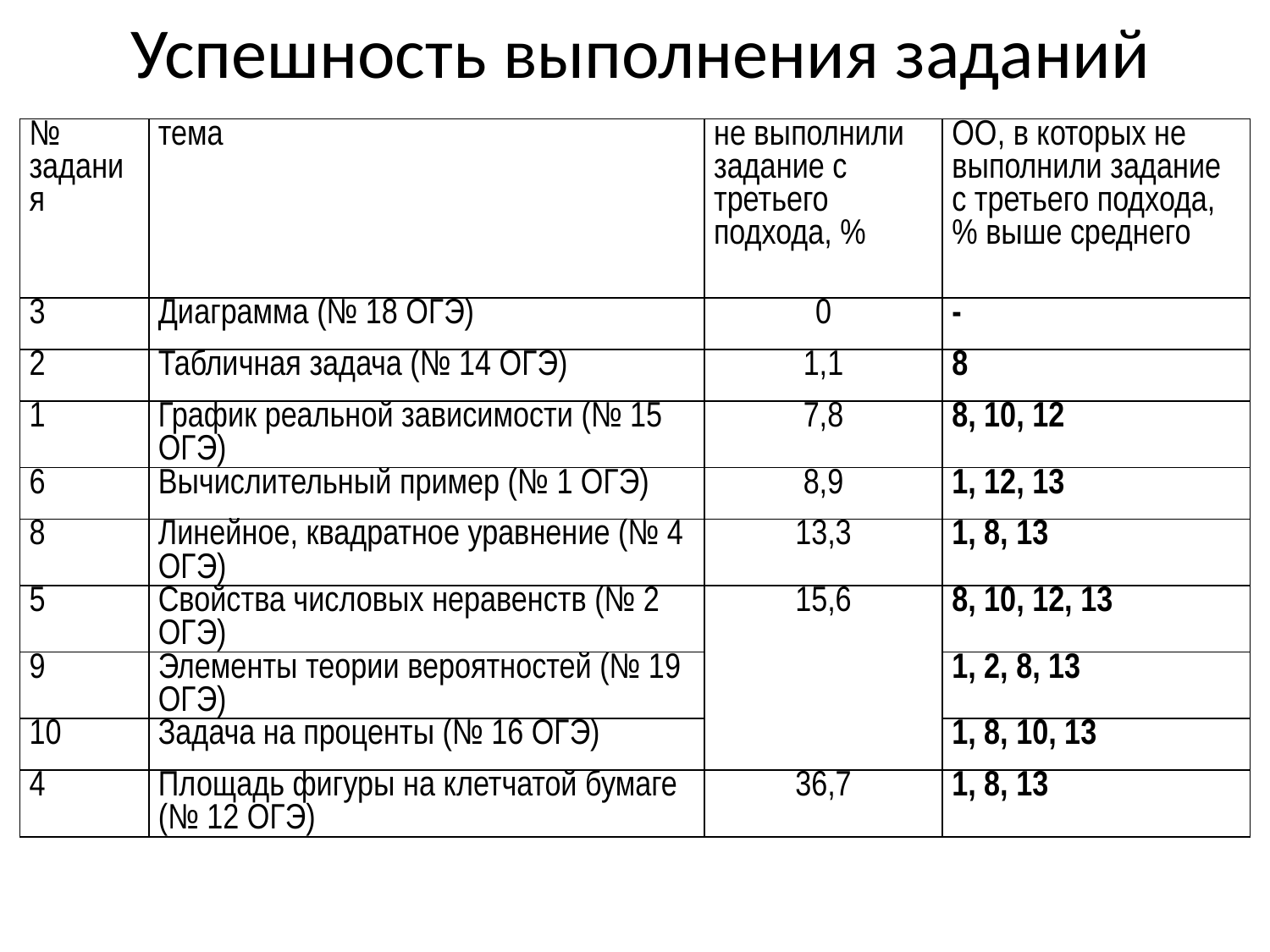

# Успешность выполнения заданий
| № задания | тема | не выполнили задание с третьего подхода, % | ОО, в которых не выполнили задание с третьего подхода, % выше среднего |
| --- | --- | --- | --- |
| 3 | Диаграмма (№ 18 ОГЭ) | 0 | - |
| 2 | Табличная задача (№ 14 ОГЭ) | 1,1 | 8 |
| 1 | График реальной зависимости (№ 15 ОГЭ) | 7,8 | 8, 10, 12 |
| 6 | Вычислительный пример (№ 1 ОГЭ) | 8,9 | 1, 12, 13 |
| 8 | Линейное, квадратное уравнение (№ 4 ОГЭ) | 13,3 | 1, 8, 13 |
| 5 | Свойства числовых неравенств (№ 2 ОГЭ) | 15,6 | 8, 10, 12, 13 |
| 9 | Элементы теории вероятностей (№ 19 ОГЭ) |  | 1, 2, 8, 13 |
| 10 | Задача на проценты (№ 16 ОГЭ) |  | 1, 8, 10, 13 |
| 4 | Площадь фигуры на клетчатой бумаге (№ 12 ОГЭ) | 36,7 | 1, 8, 13 |